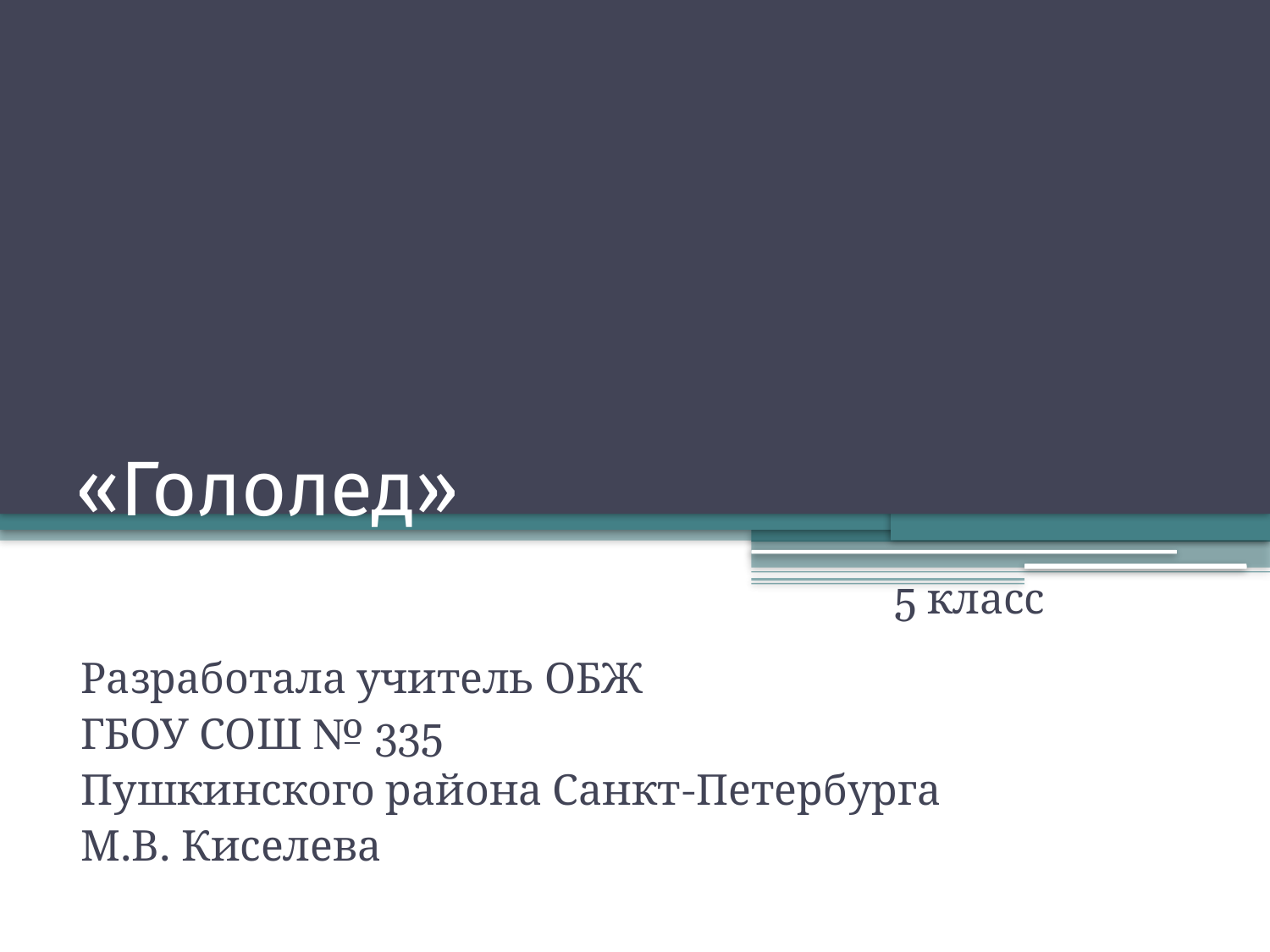

# «Гололед»
5 класс
Разработала учитель ОБЖ
ГБОУ СОШ № 335
Пушкинского района Санкт-Петербурга
М.В. Киселева